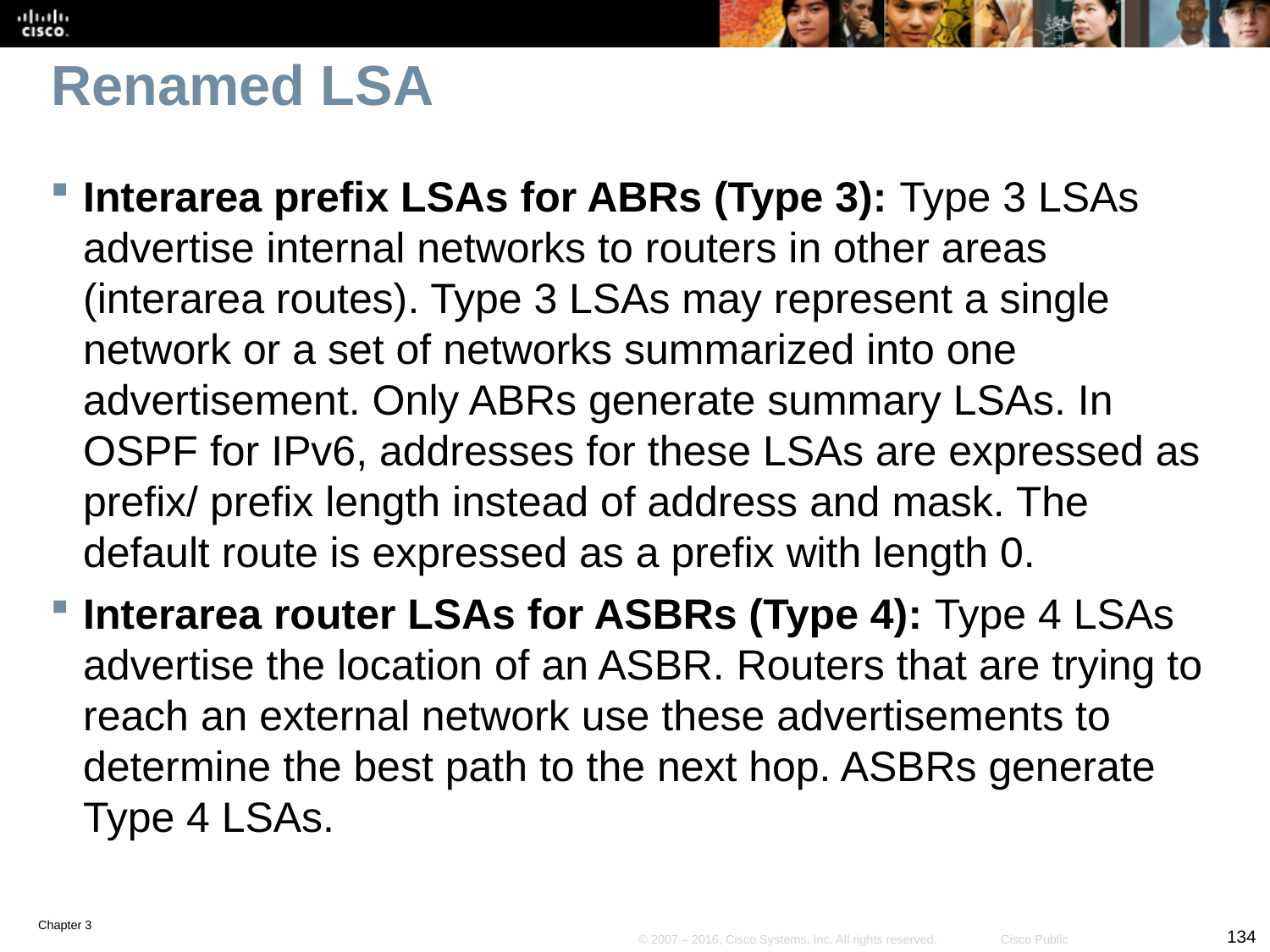

# Renamed LSA
Interarea prefix LSAs for ABRs (Type 3): Type 3 LSAs advertise internal networks to routers in other areas (interarea routes). Type 3 LSAs may represent a single network or a set of networks summarized into one advertisement. Only ABRs generate summary LSAs. In OSPF for IPv6, addresses for these LSAs are expressed as prefix/ prefix length instead of address and mask. The default route is expressed as a prefix with length 0.
Interarea router LSAs for ASBRs (Type 4): Type 4 LSAs advertise the location of an ASBR. Routers that are trying to reach an external network use these advertisements to determine the best path to the next hop. ASBRs generate Type 4 LSAs.